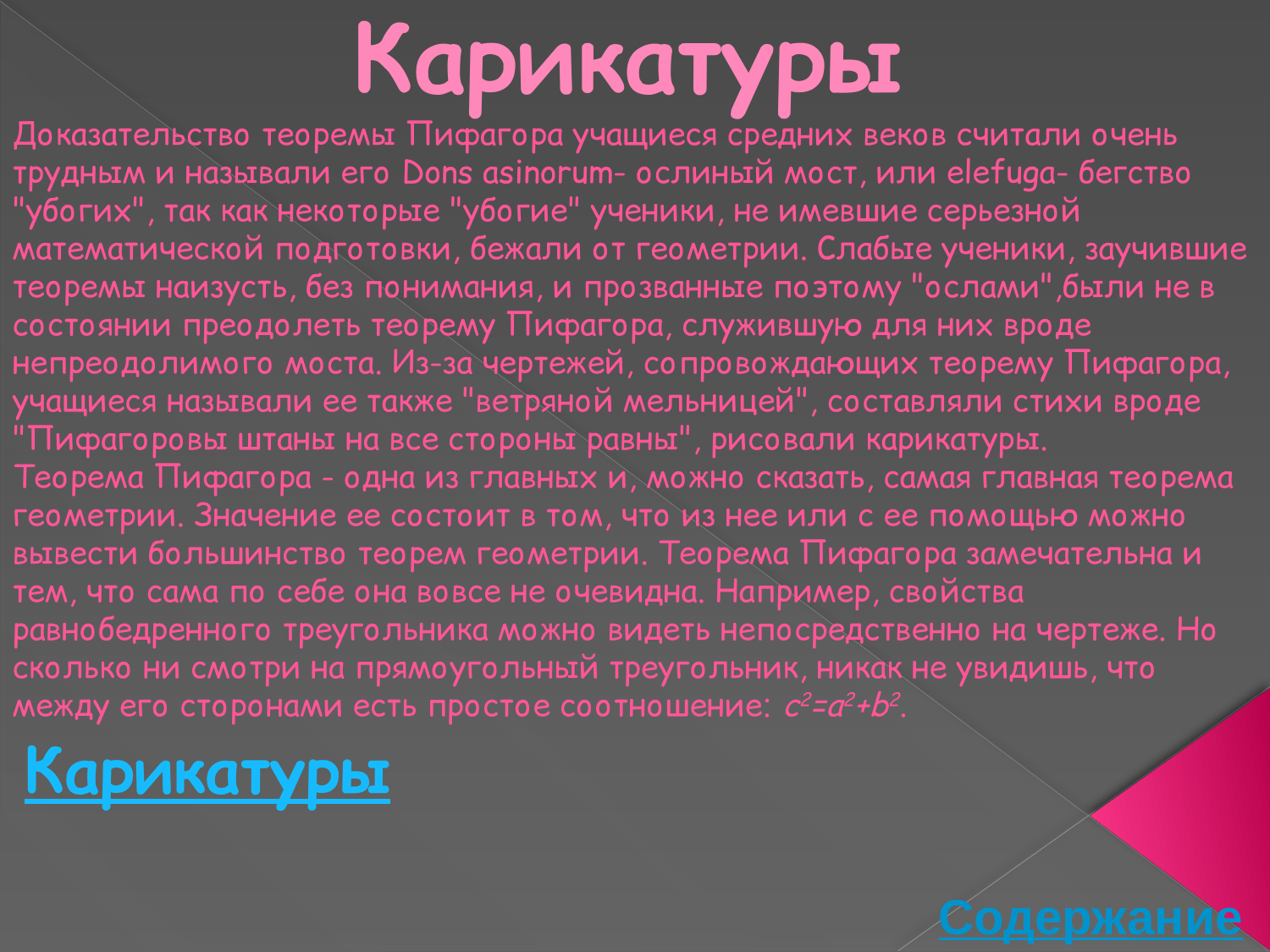

Карикатуры
Доказательство теоремы Пифагора учащиеся средних веков считали очень трудным и называли его Dons asinorum- ослиный мост, или elefuga- бегство "убогих", так как некоторые "убогие" ученики, не имевшие серьезной математической подготовки, бежали от геометрии. Слабые ученики, заучившие теоремы наизусть, без понимания, и прозванные поэтому "ослами",были не в состоянии преодолеть теорему Пифагора, служившую для них вроде непреодолимого моста. Из-за чертежей, сопровождающих теорему Пифагора, учащиеся называли ее также "ветряной мельницей", составляли стихи вроде "Пифагоровы штаны на все стороны равны", рисовали карикатуры.
Теорема Пифагора - одна из главных и, можно сказать, самая главная теорема геометрии. Значение ее состоит в том, что из нее или с ее помощью можно вывести большинство теорем геометрии. Теорема Пифагора замечательна и тем, что сама по себе она вовсе не очевидна. Например, свойства равнобедренного треугольника можно видеть непосредственно на чертеже. Но сколько ни смотри на прямоугольный треугольник, никак не увидишь, что между его сторонами есть простое соотношение: c2=a2+b2.

Карикатуры
Содержание